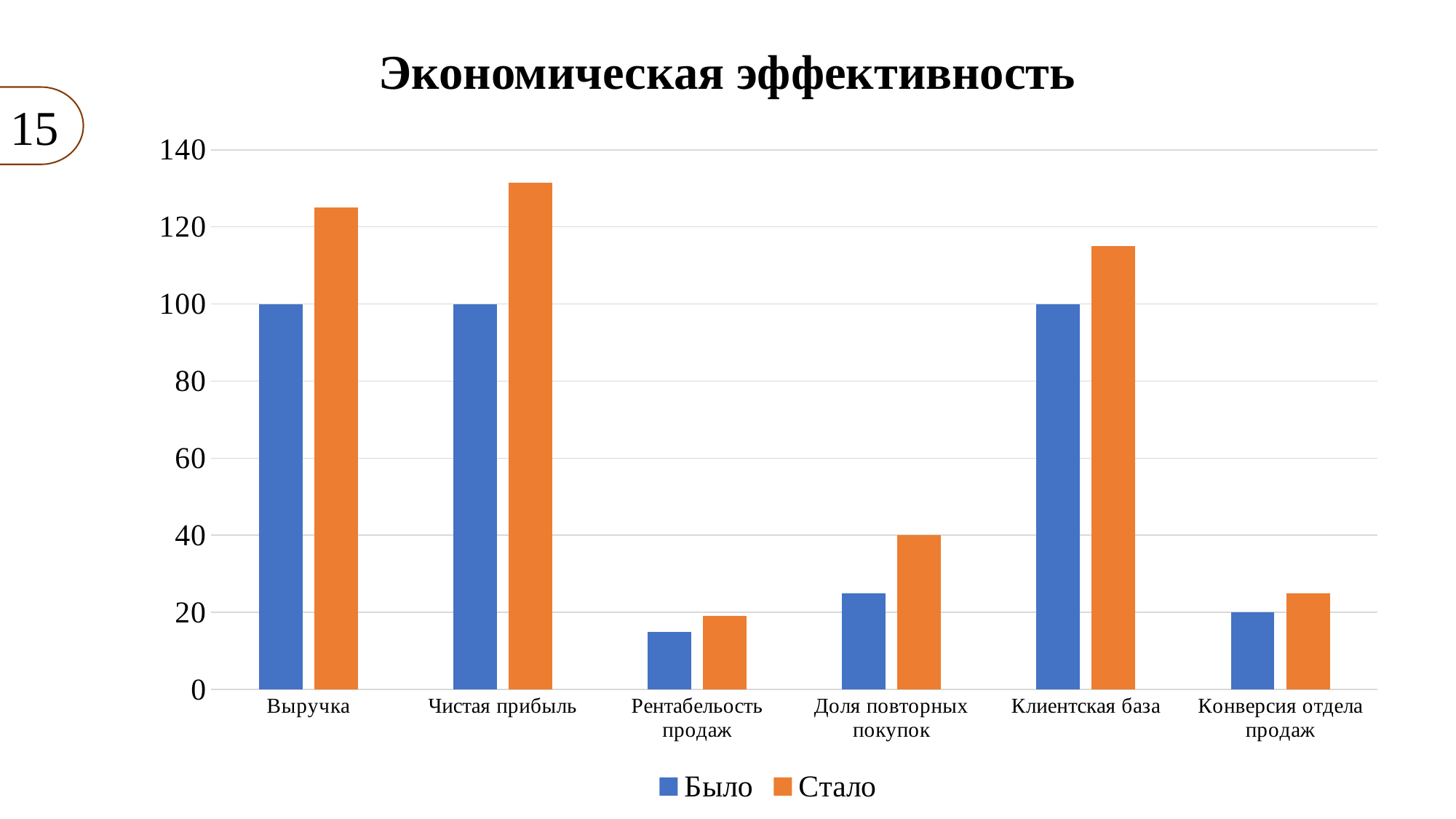

Экономическая эффективность
15

### Chart

| Category | Было | Стало |
|---|---|---|
| Выручка | 100.0 | 125.0 |
| Чистая прибыль | 100.0 | 131.5 |
| Рентабельость продаж | 15.0 | 19.0 |
| Доля повторных покупок | 25.0 | 40.0 |
| Клиентская база | 100.0 | 115.0 |
| Конверсия отдела продаж | 20.0 | 25.0 |